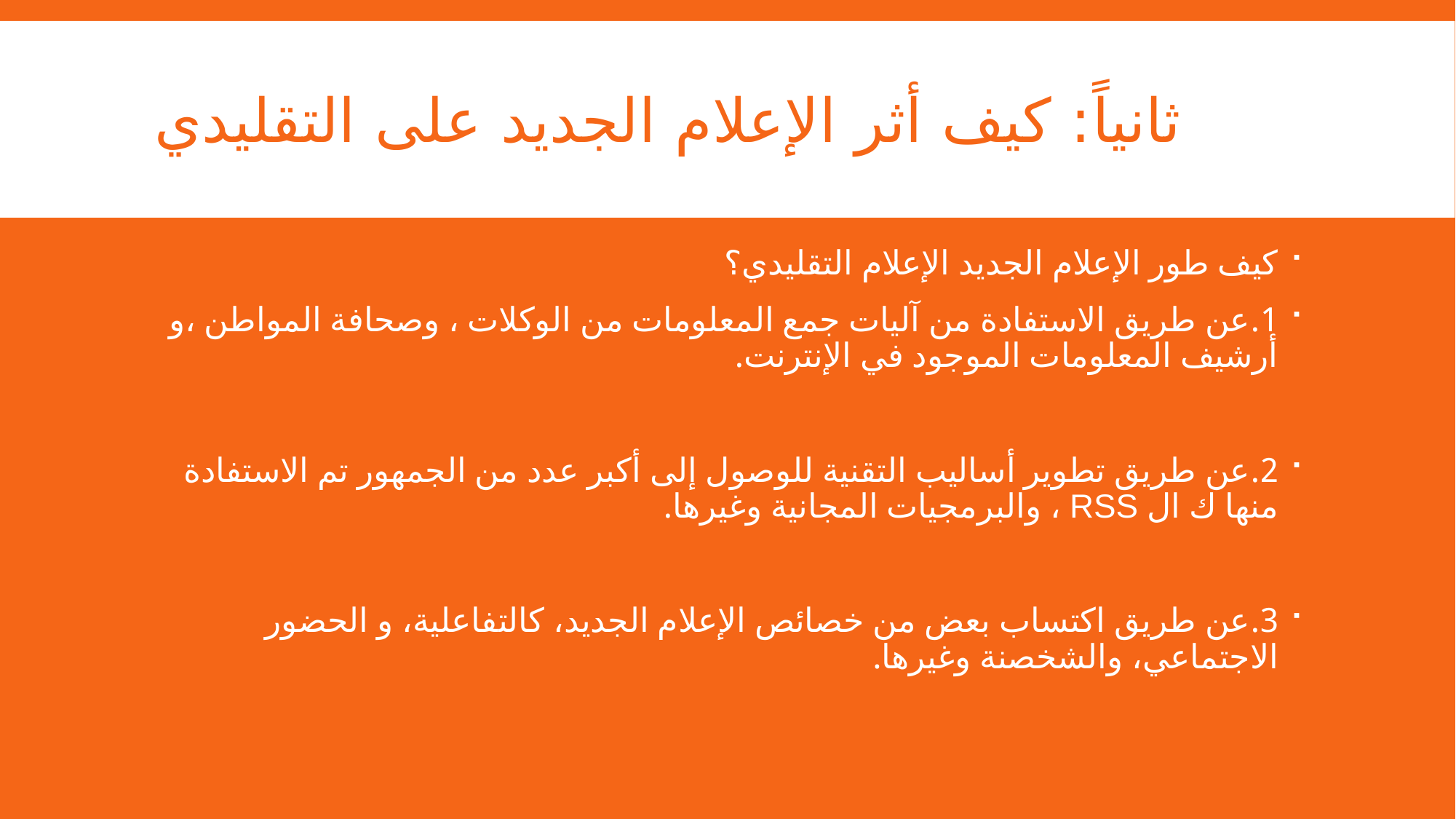

# ثانياً: كيف أثر الإعلام الجديد على التقليدي
كيف طور الإعلام الجديد الإعلام التقليدي؟
1.عن طريق الاستفادة من آليات جمع المعلومات من الوكلات ، وصحافة المواطن ،و أرشيف المعلومات الموجود في الإنترنت.

2.عن طريق تطوير أساليب التقنية للوصول إلى أكبر عدد من الجمهور تم الاستفادة منها ك ال RSS ، والبرمجيات المجانية وغيرها.

3.عن طريق اكتساب بعض من خصائص الإعلام الجديد، كالتفاعلية، و الحضور الاجتماعي، والشخصنة وغيرها.